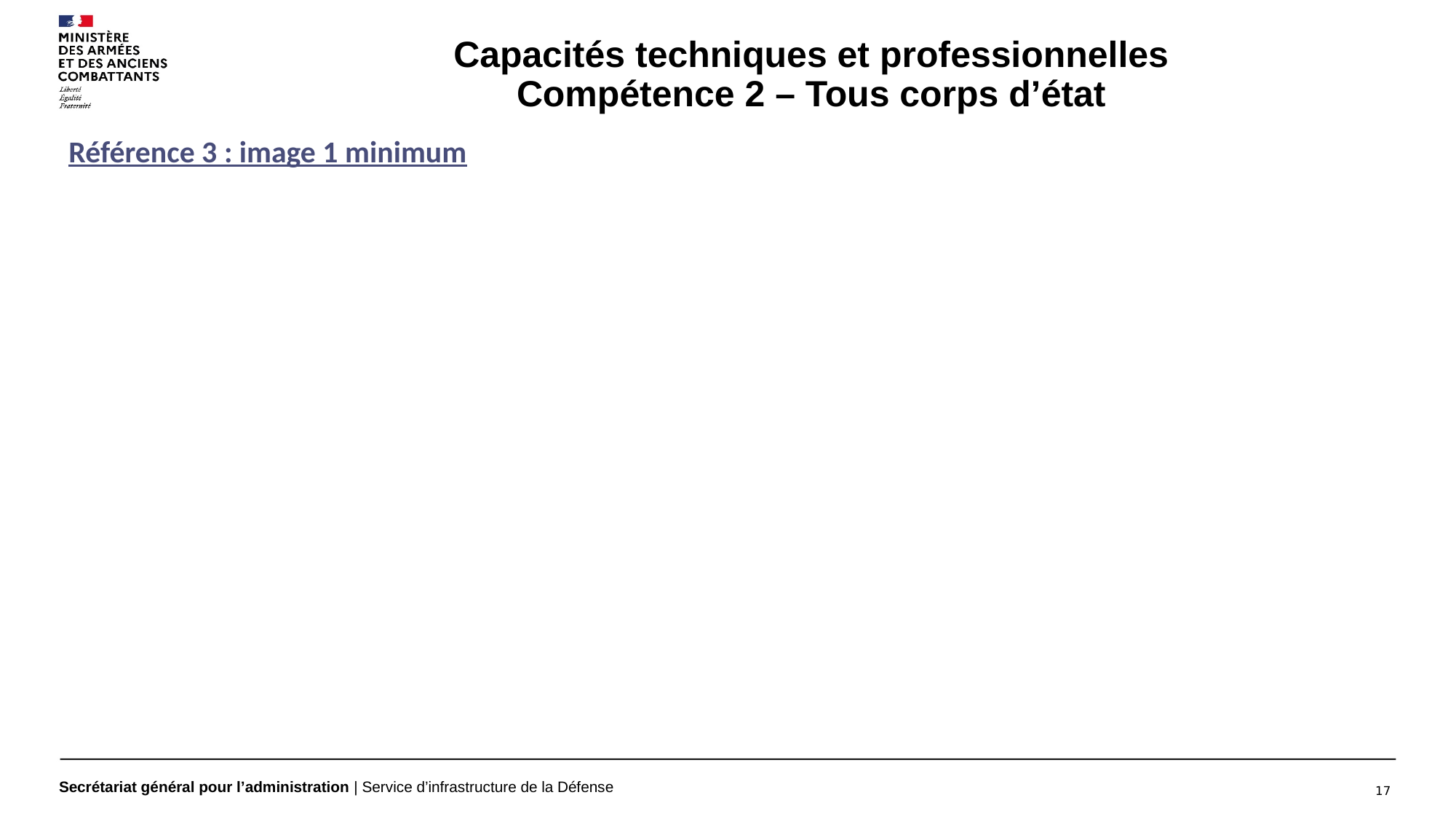

# Capacités techniques et professionnelles Compétence 2 – Tous corps d’état
Référence 3 : image 1 minimum

17